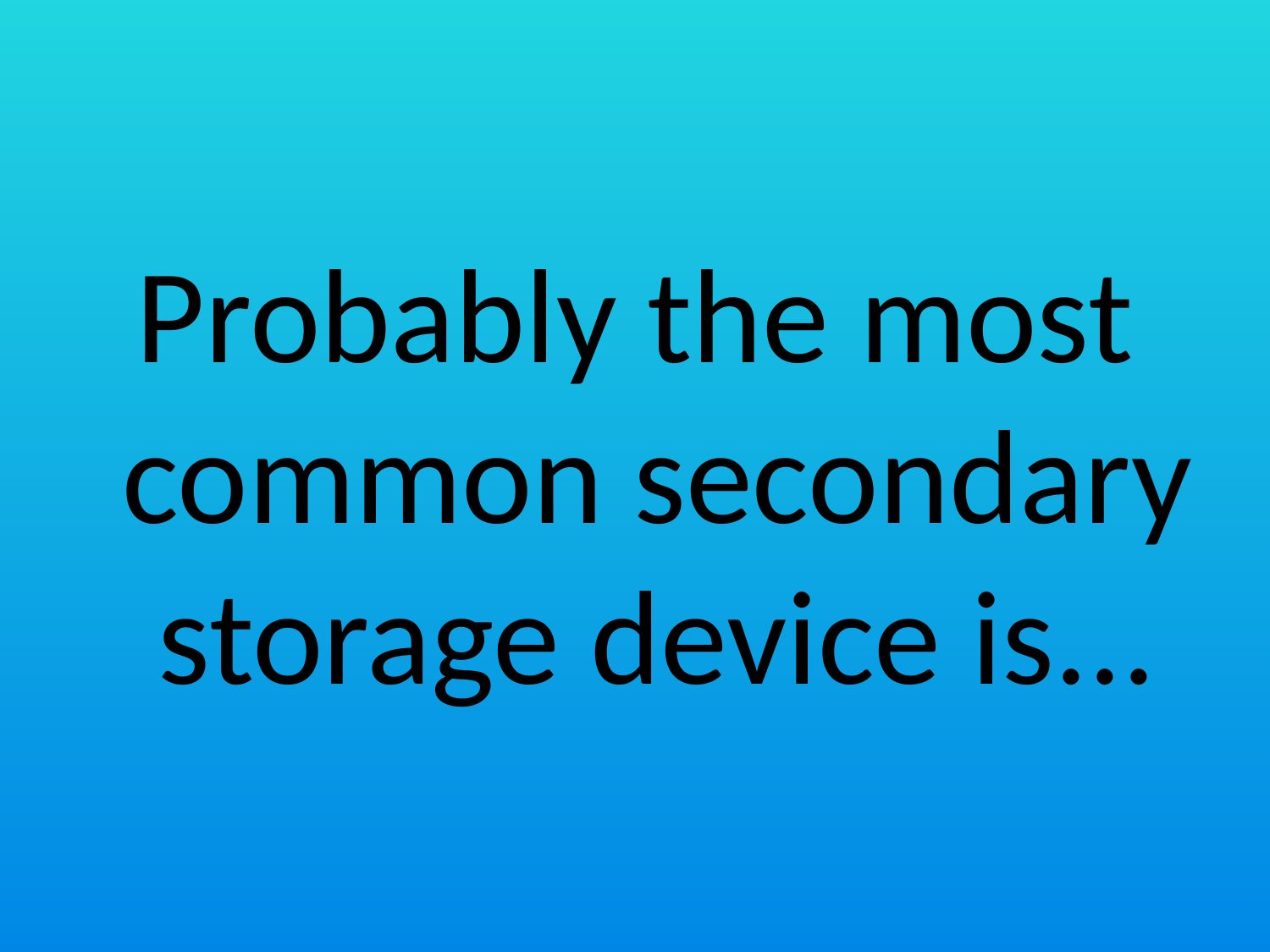

#
Probably the most common secondary storage device is...